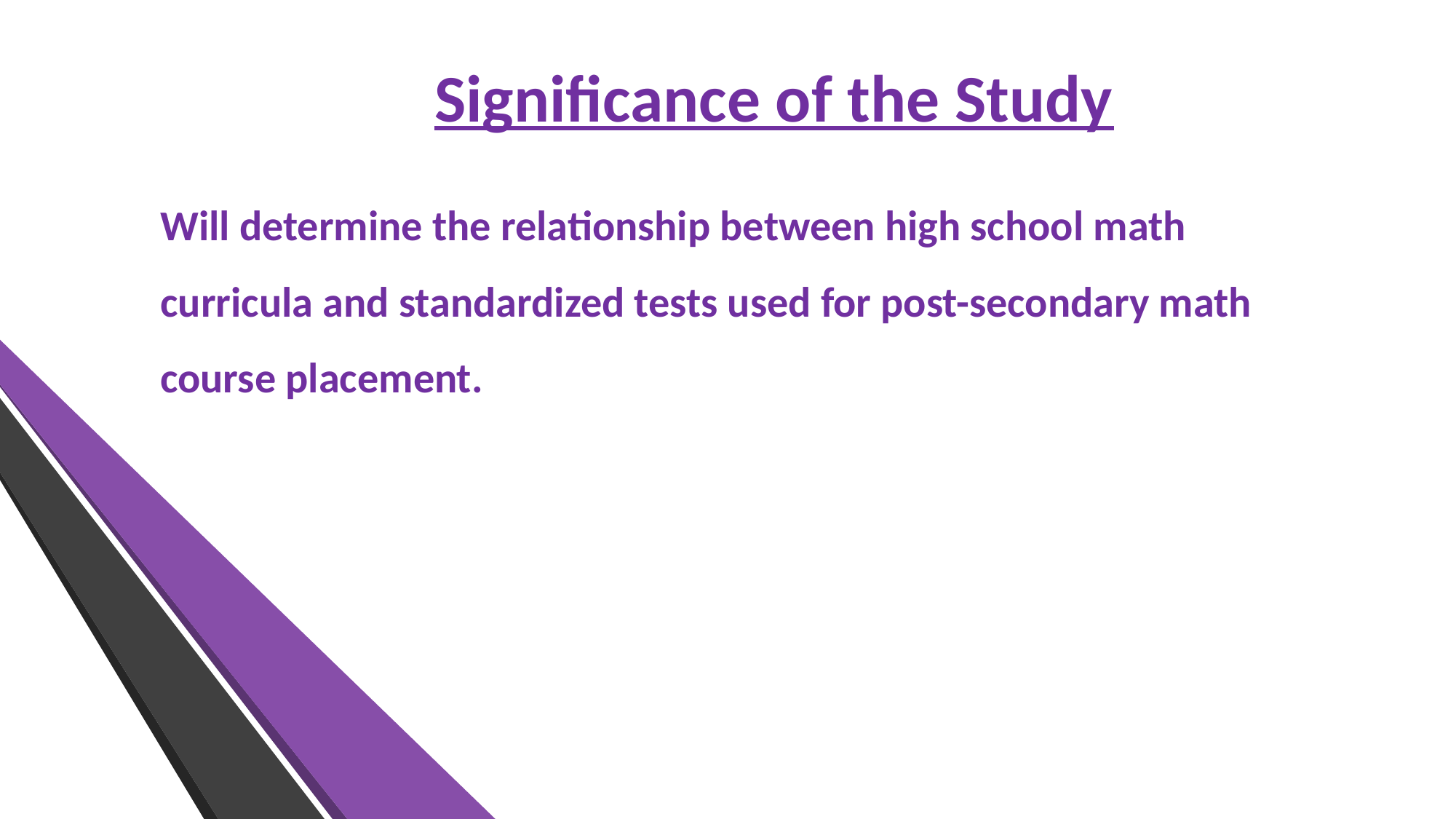

# Significance of the Study
Will determine the relationship between high school math curricula and standardized tests used for post-secondary math course placement.